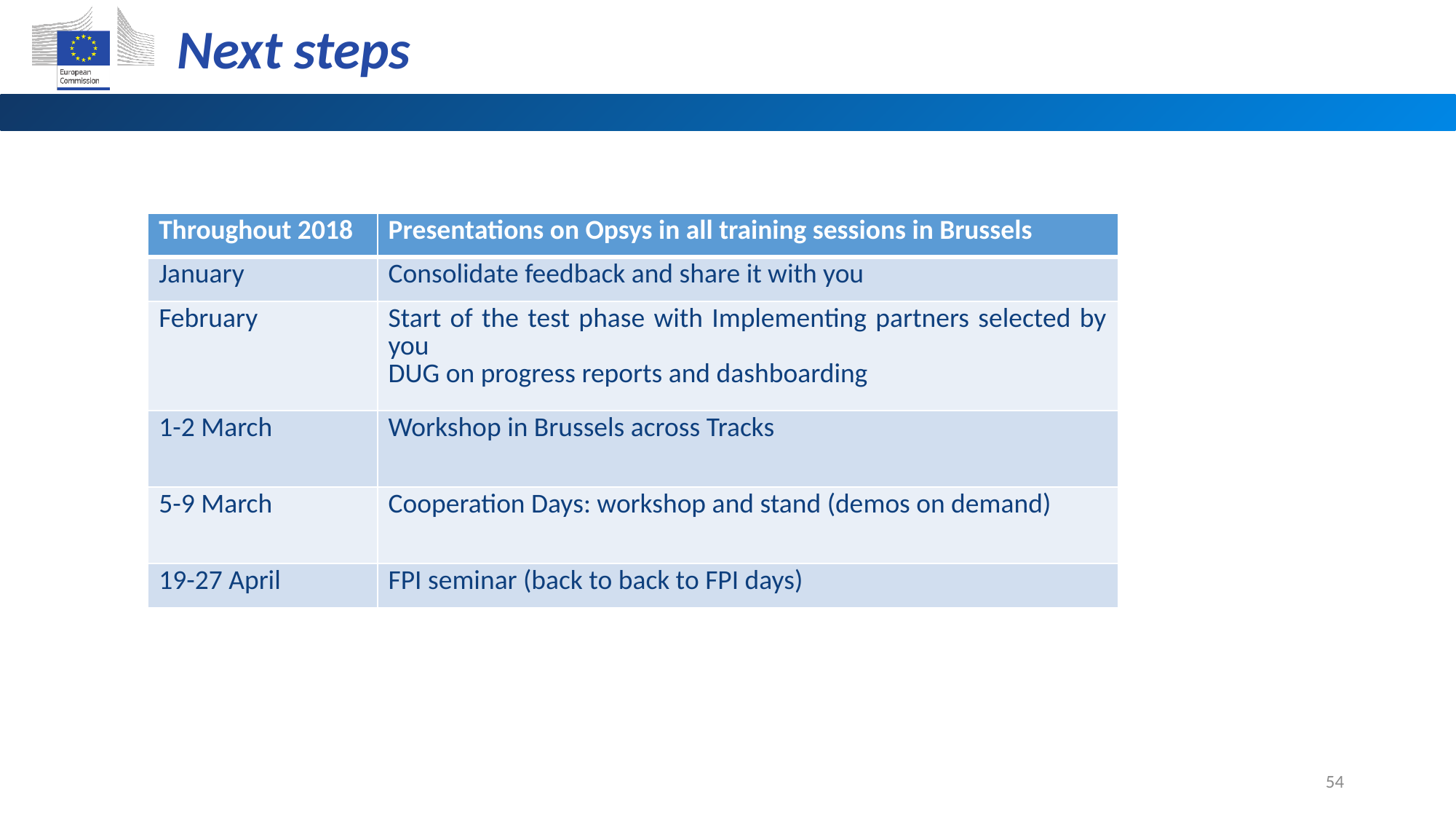

Next steps

| Throughout 2018 | Presentations on Opsys in all training sessions in Brussels |
| --- | --- |
| January | Consolidate feedback and share it with you |
| February | Start of the test phase with Implementing partners selected by you DUG on progress reports and dashboarding |
| 1-2 March | Workshop in Brussels across Tracks |
| 5-9 March | Cooperation Days: workshop and stand (demos on demand) |
| 19-27 April | FPI seminar (back to back to FPI days) |
54